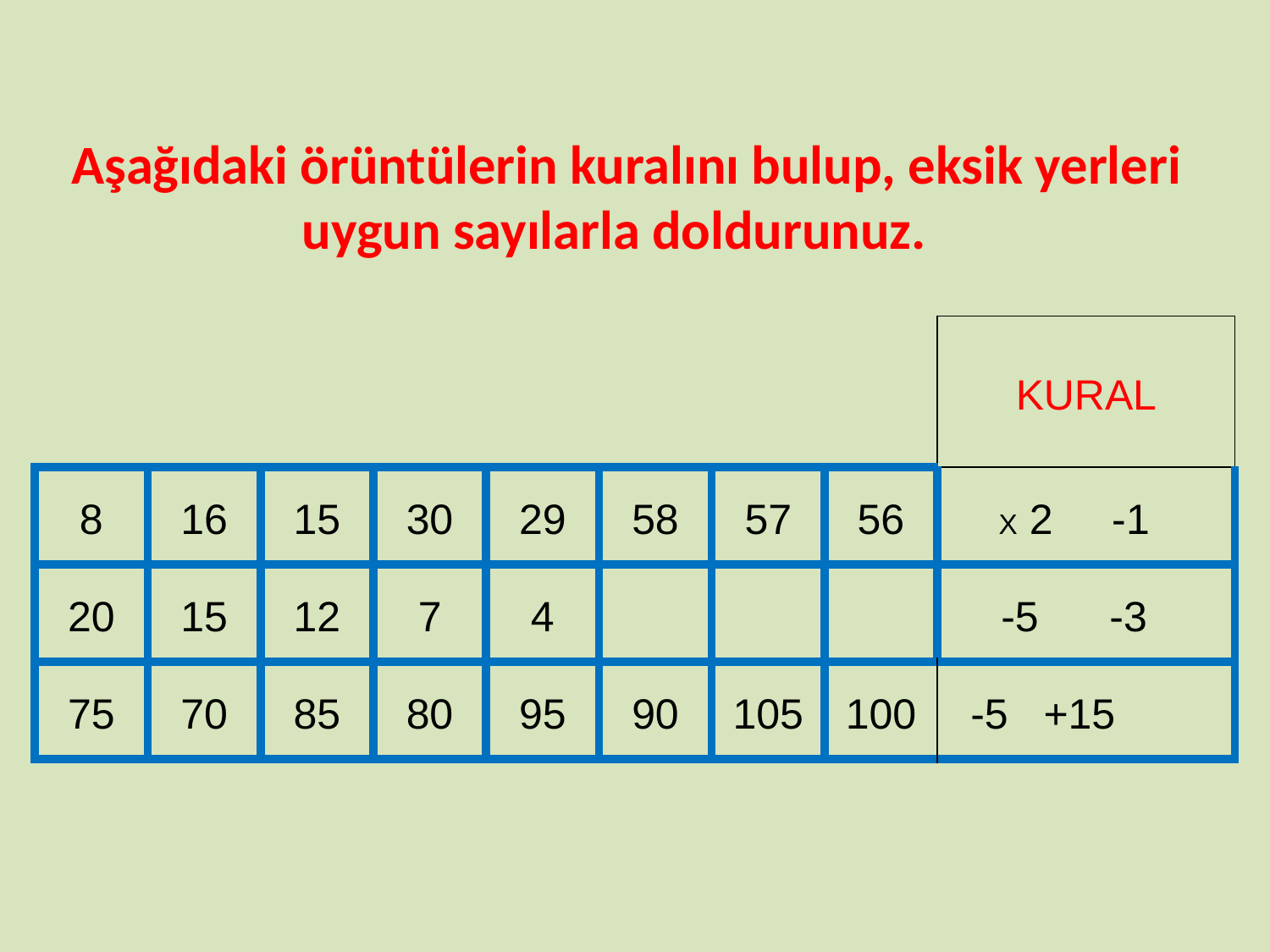

# Aşağıdaki örüntülerin kuralını bulup, eksik yerleri uygun sayılarla doldurunuz.
|  |  |  |  |  |  |  |  | KURAL |
| --- | --- | --- | --- | --- | --- | --- | --- | --- |
| 8 | 16 | 15 | 30 | 29 | 58 | 57 | 56 | X 2 -1 |
| 20 | 15 | 12 | 7 | 4 |  |  |  | -5 -3 |
| 75 | 70 | 85 | 80 | 95 | 90 | 105 | 100 | -5 +15 |